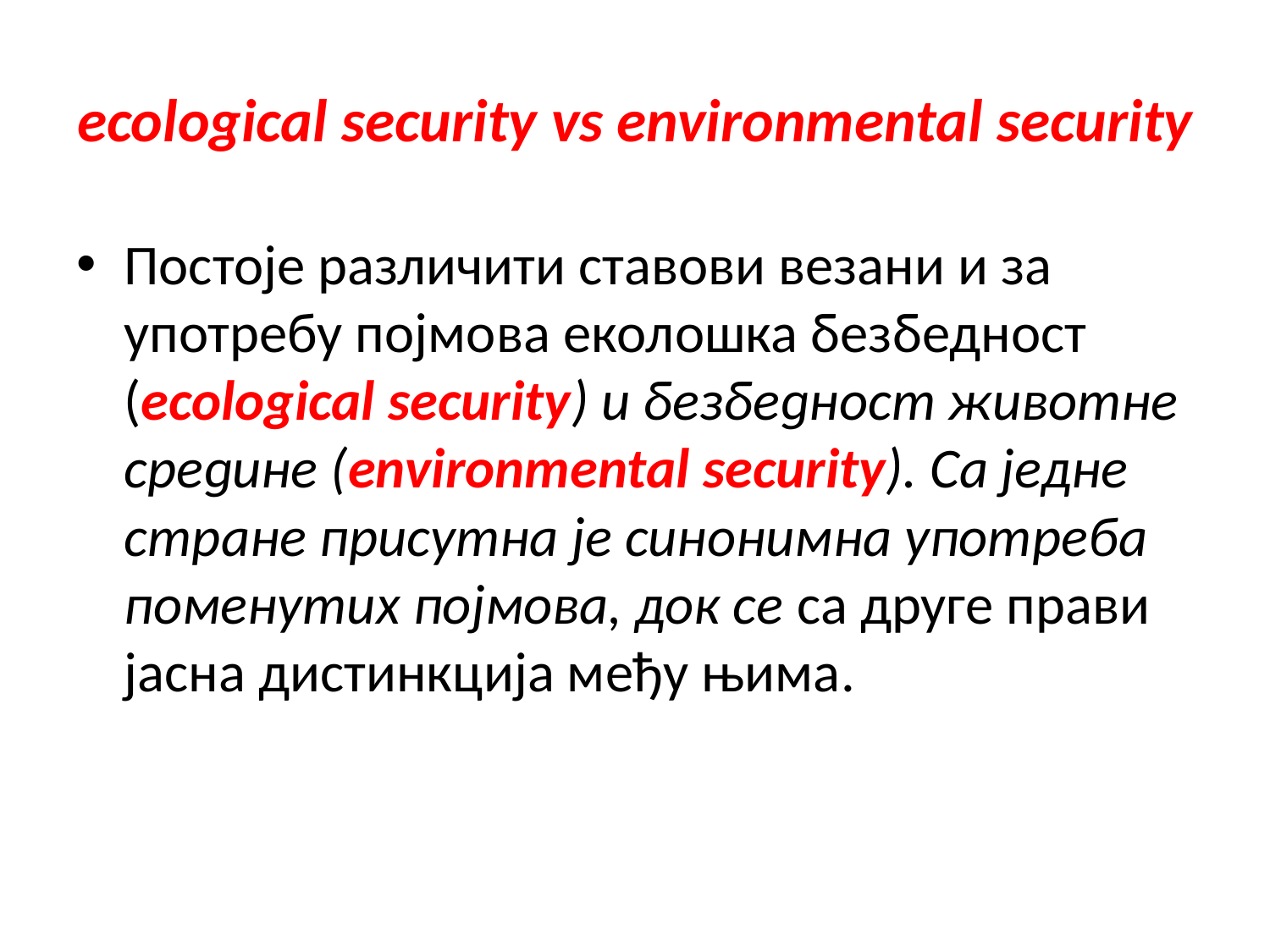

# ecological security vs environmental security
Постоје различити ставови везани и за употребу појмова еколошка безбедност (ecological security) и безбедност животне средине (environmental security). Са једне стране присутна је синонимна употреба поменутих појмова, док се са друге прави јасна дистинкција међу њима.